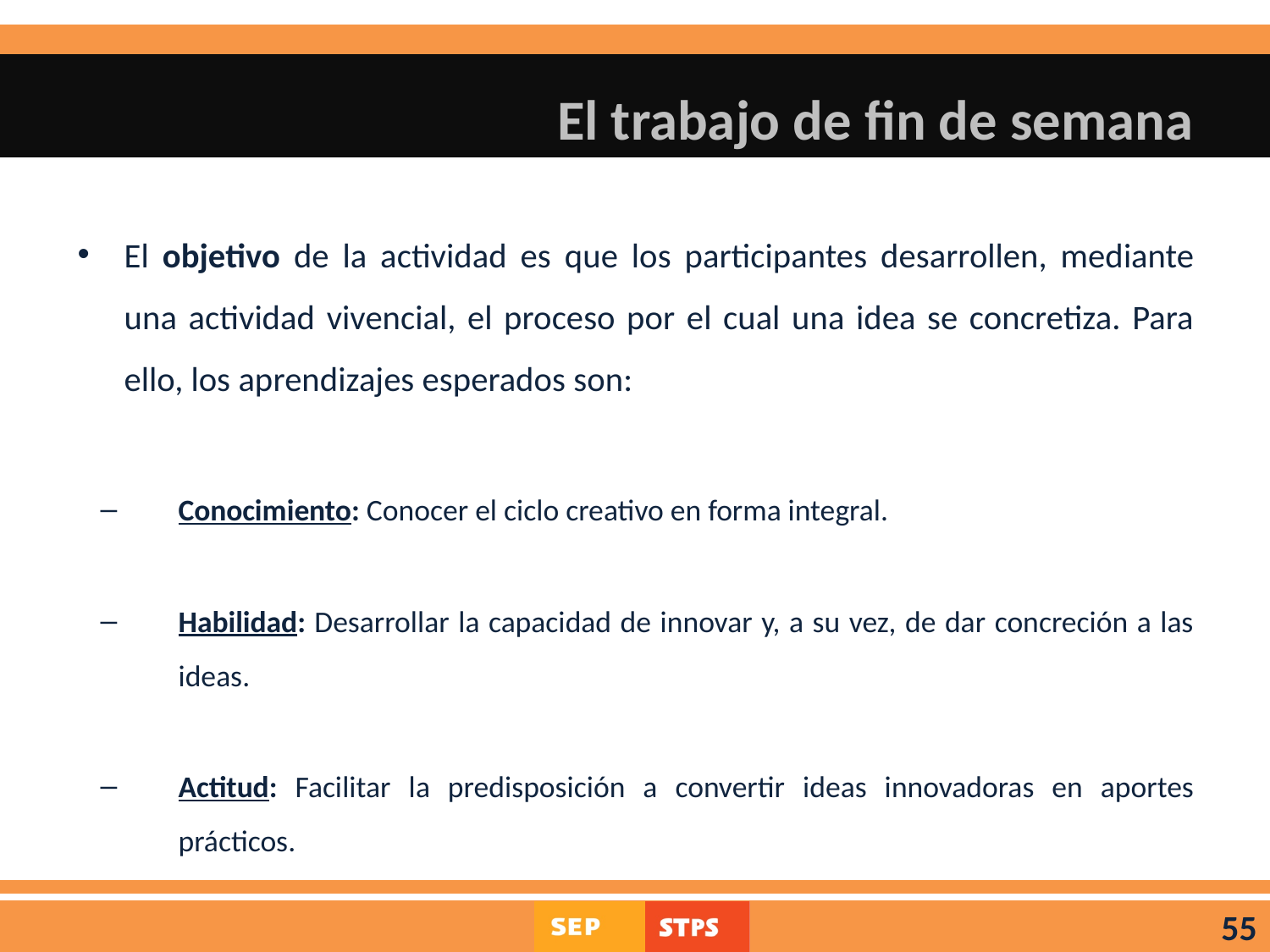

# El trabajo de fin de semana
El objetivo de la actividad es que los participantes desarrollen, mediante una actividad vivencial, el proceso por el cual una idea se concretiza. Para ello, los aprendizajes esperados son:

Conocimiento: Conocer el ciclo creativo en forma integral.

Habilidad: Desarrollar la capacidad de innovar y, a su vez, de dar concreción a las ideas.

Actitud: Facilitar la predisposición a convertir ideas innovadoras en aportes prácticos.

55